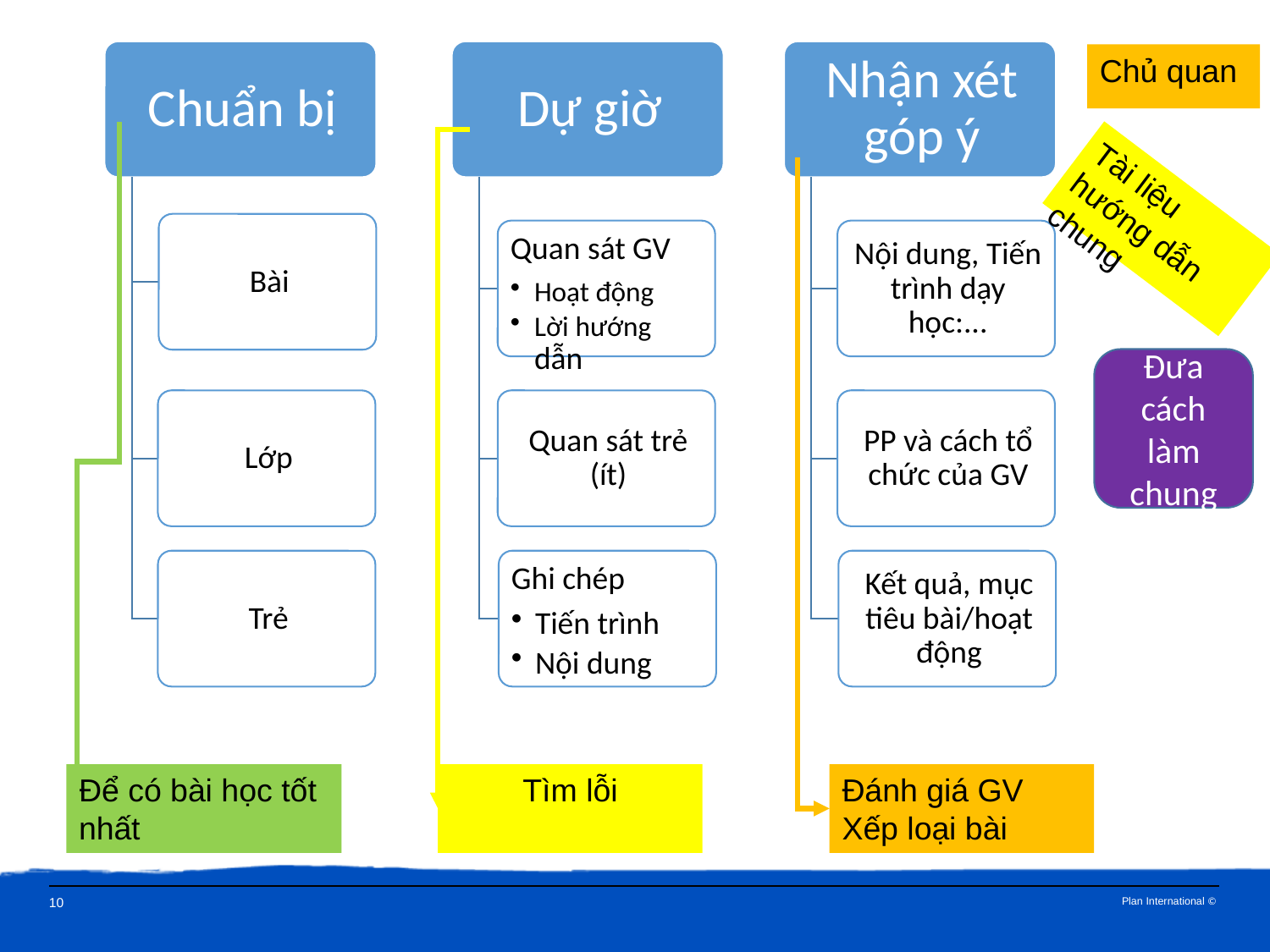

Chủ quan
Chuẩn bị
Bài
Lớp
Trẻ
Dự giờ
Quan sát GV
Hoạt động
Lời hướng dẫn
Quan sát trẻ (ít)
Ghi chép
Tiến trình
Nội dung

Nhận xét góp ý
Nội dung, Tiến trình dạy học:...
PP và cách tổ chức của GV
Kết quả, mục tiêu bài/hoạt động
Tài liệu hướng dẫn chung
Để có bài học tốt nhất
Đánh giá GV
Xếp loại bài
Tìm lỗi

Đưa cách làm chung
10